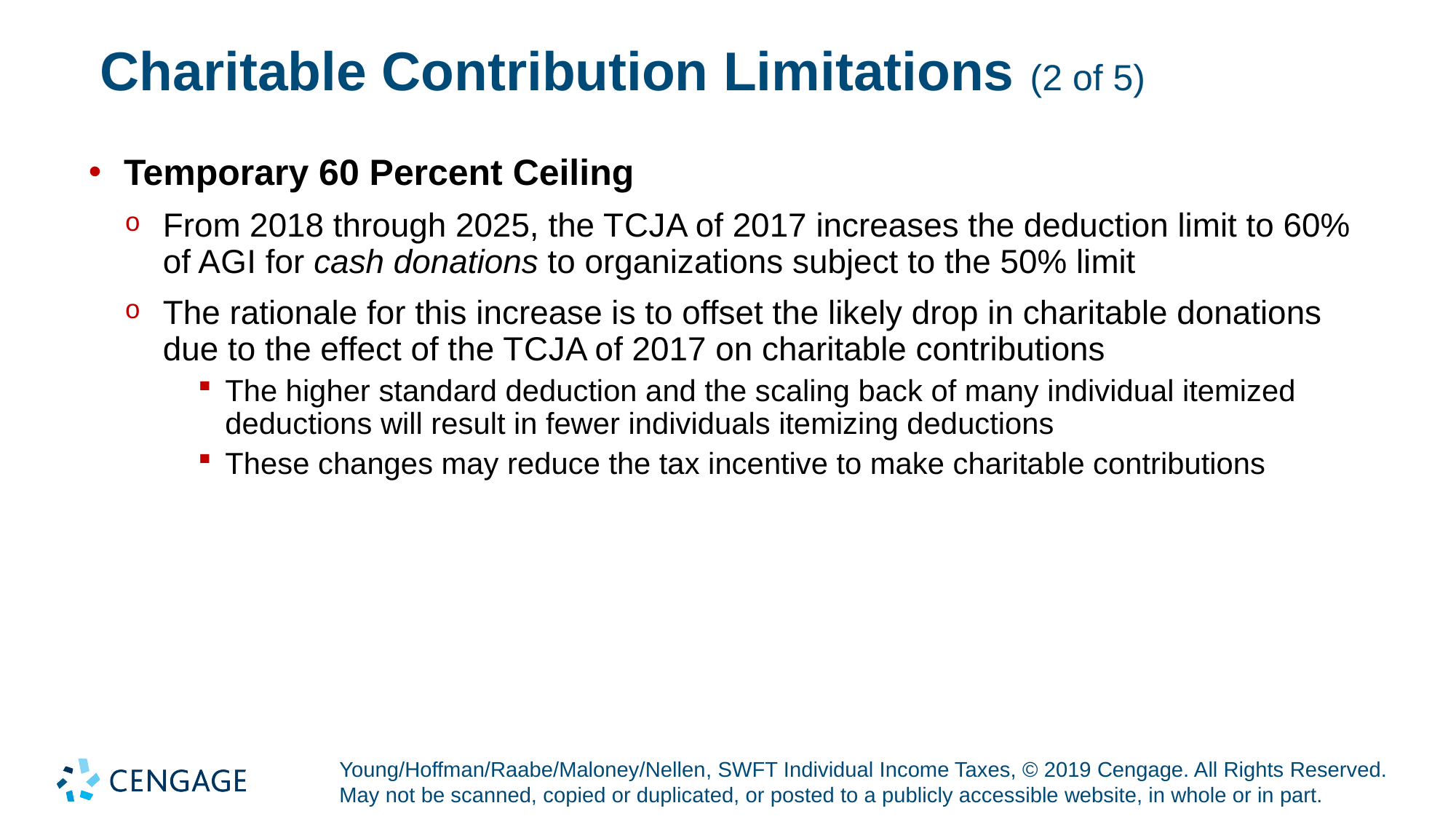

# Charitable Contribution Limitations (2 of 5)
Temporary 60 Percent Ceiling
From 2018 through 2025, the T C J A of 2017 increases the deduction limit to 60% of A G I for cash donations to organizations subject to the 50% limit
The rationale for this increase is to offset the likely drop in charitable donations due to the effect of the T C J A of 2017 on charitable contributions
The higher standard deduction and the scaling back of many individual itemized deductions will result in fewer individuals itemizing deductions
These changes may reduce the tax incentive to make charitable contributions